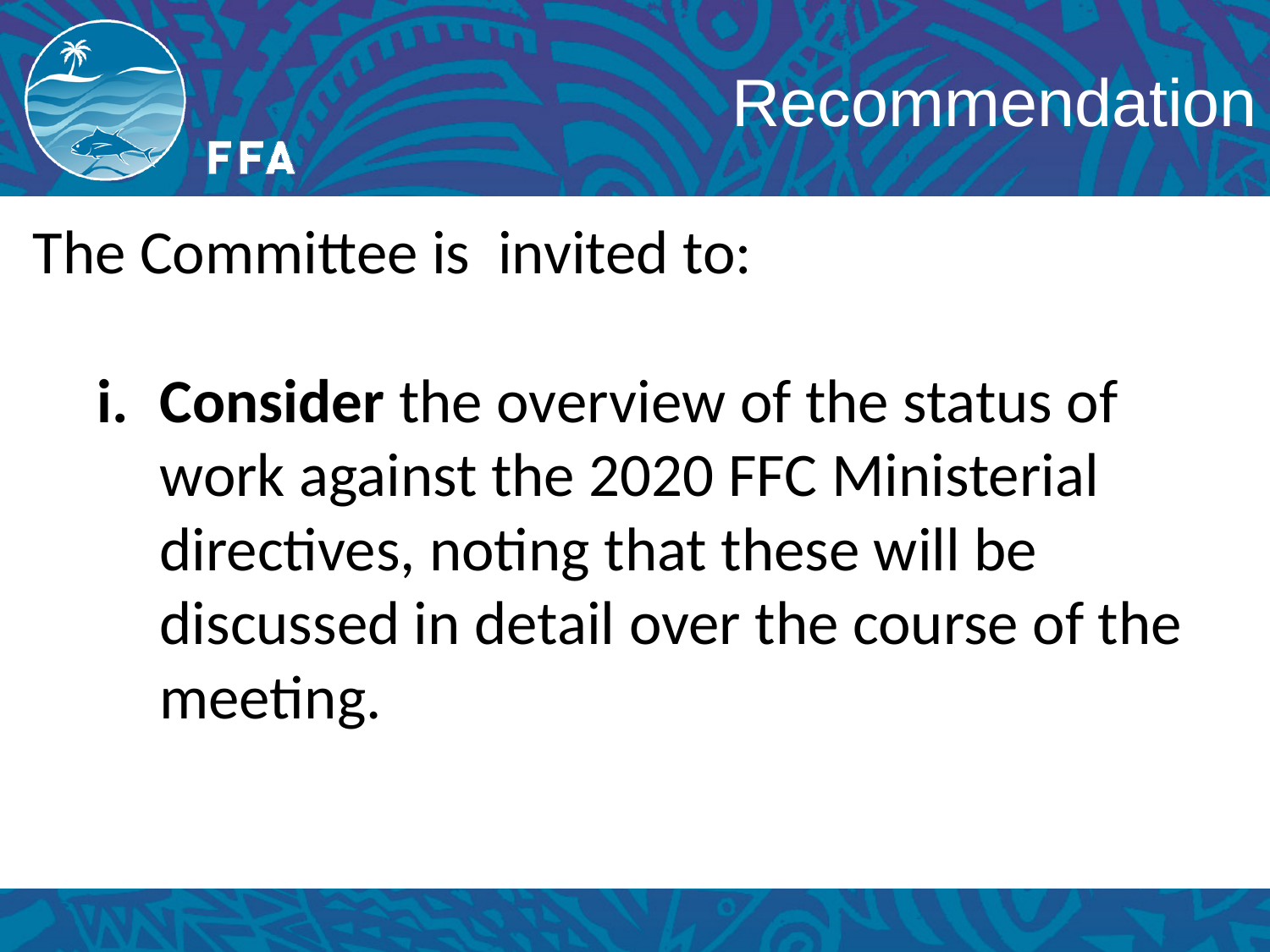

# Recommendation
The Committee is  invited to:

Consider the overview of the status of work against the 2020 FFC Ministerial directives, noting that these will be discussed in detail over the course of the meeting.